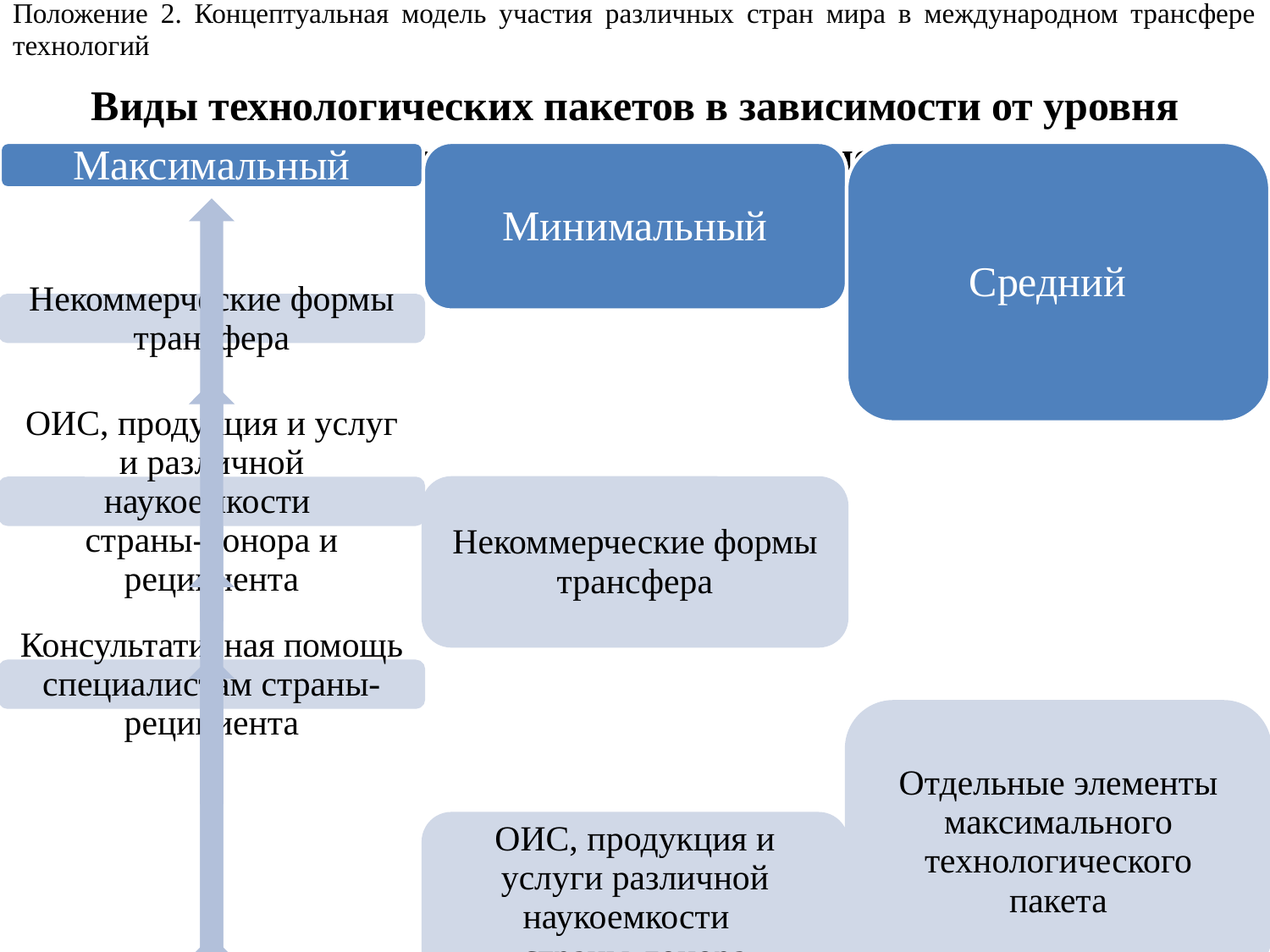

Положение 2. Концептуальная модель участия различных стран мира в международном трансфере технологий
# Виды технологических пакетов в зависимости от уровня технологического развития субъекта донора и реципиента
Максимальный
Некоммерческие формы трансфера
Минимальный
Некоммерческие формы трансфера
Консультативная помощь специалистам страны-реципиента
Средний
 ОИС, продукция и  услуги различной наукоемкости
страны-донора
ОИС, продукция и услуг и различной наукоемкости
страны-донора и реципиента
Отдельные элементы максимального технологического пакета
19